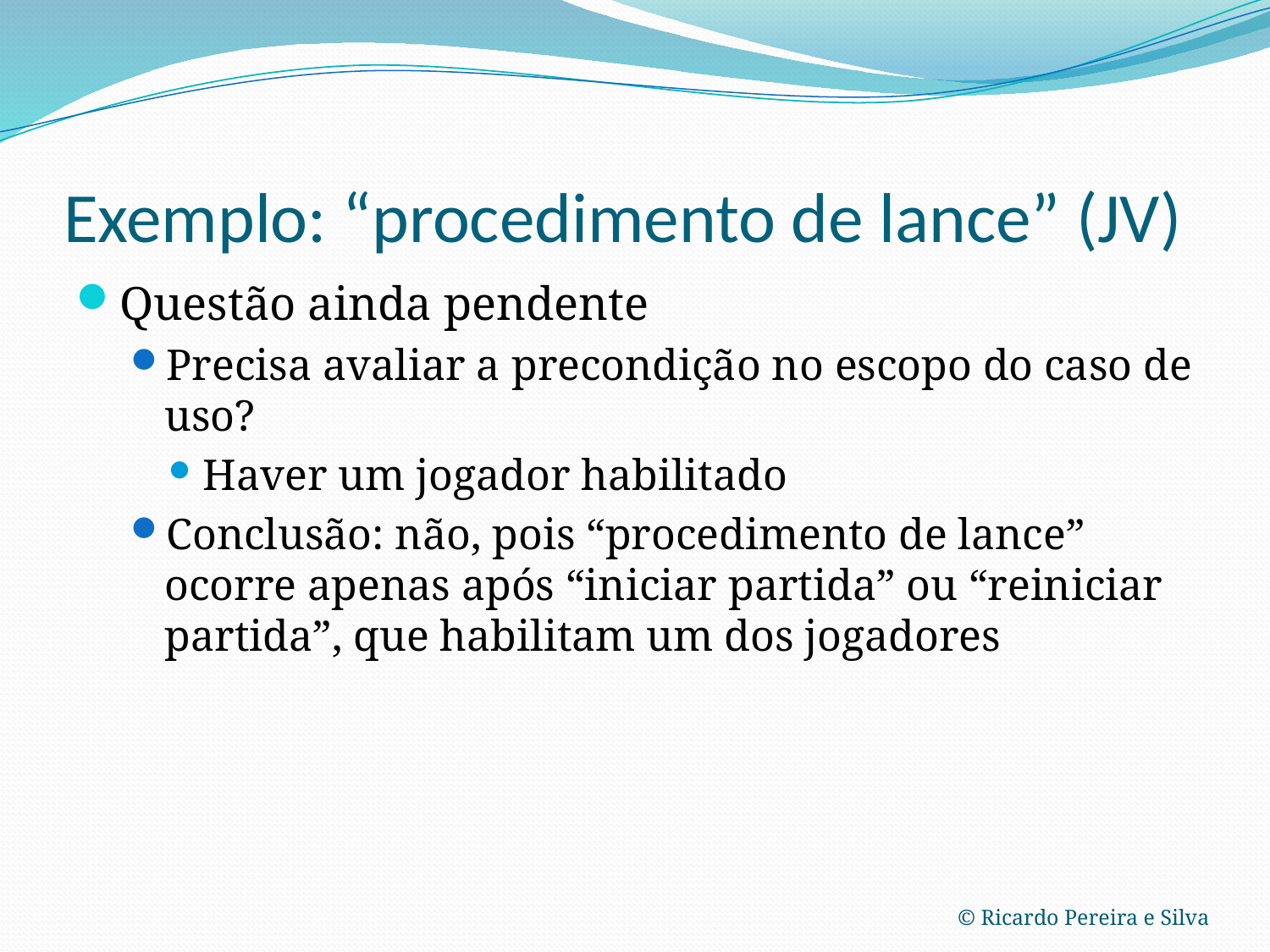

# Exemplo: “procedimento de lance” (JV)
Questão ainda pendente
Precisa avaliar a precondição no escopo do caso de uso?
Haver um jogador habilitado
Conclusão: não, pois “procedimento de lance” ocorre apenas após “iniciar partida” ou “reiniciar partida”, que habilitam um dos jogadores
© Ricardo Pereira e Silva